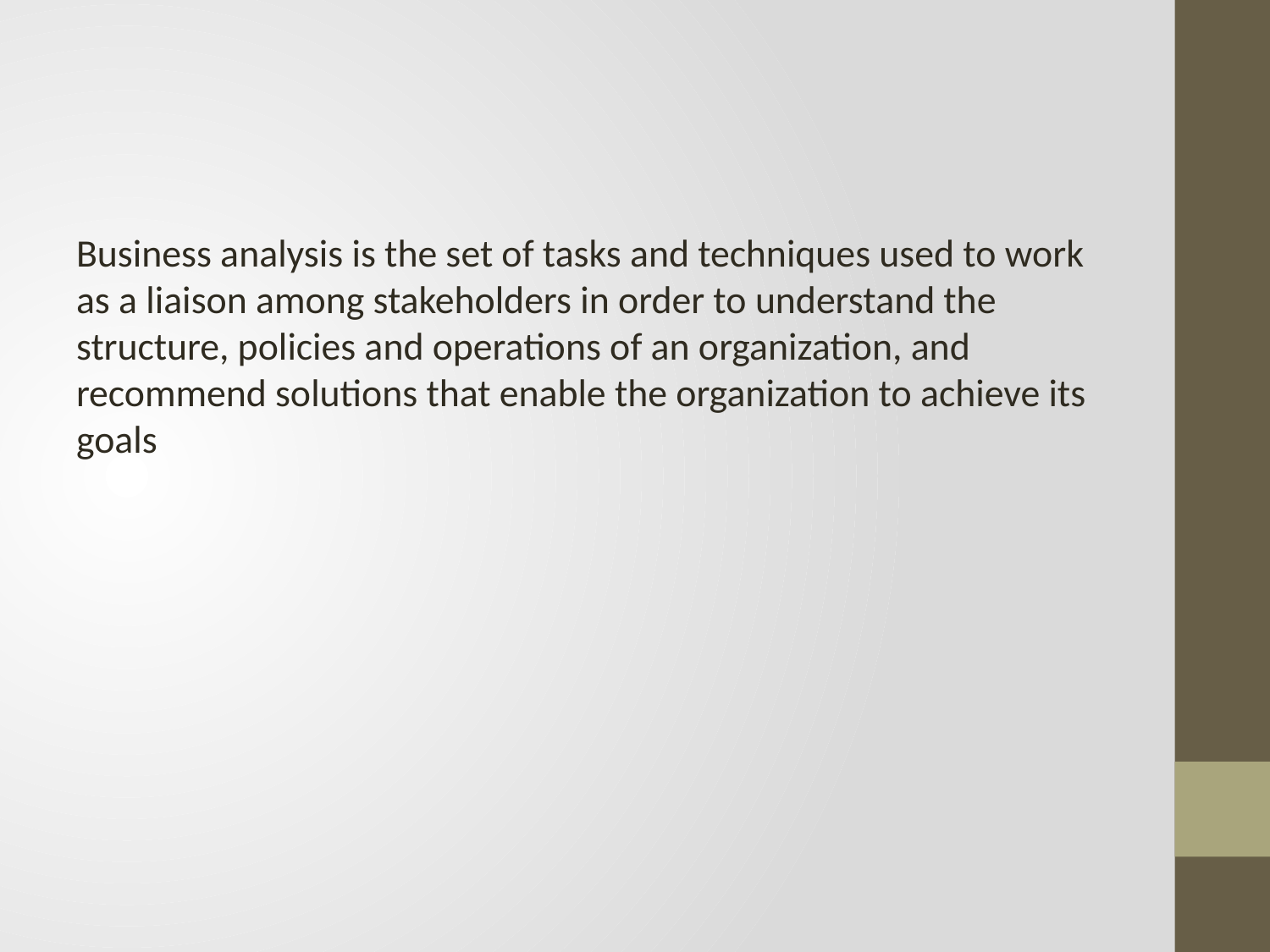

Business analysis is the set of tasks and techniques used to work as a liaison among stakeholders in order to understand the structure, policies and operations of an organization, and recommend solutions that enable the organization to achieve its goals